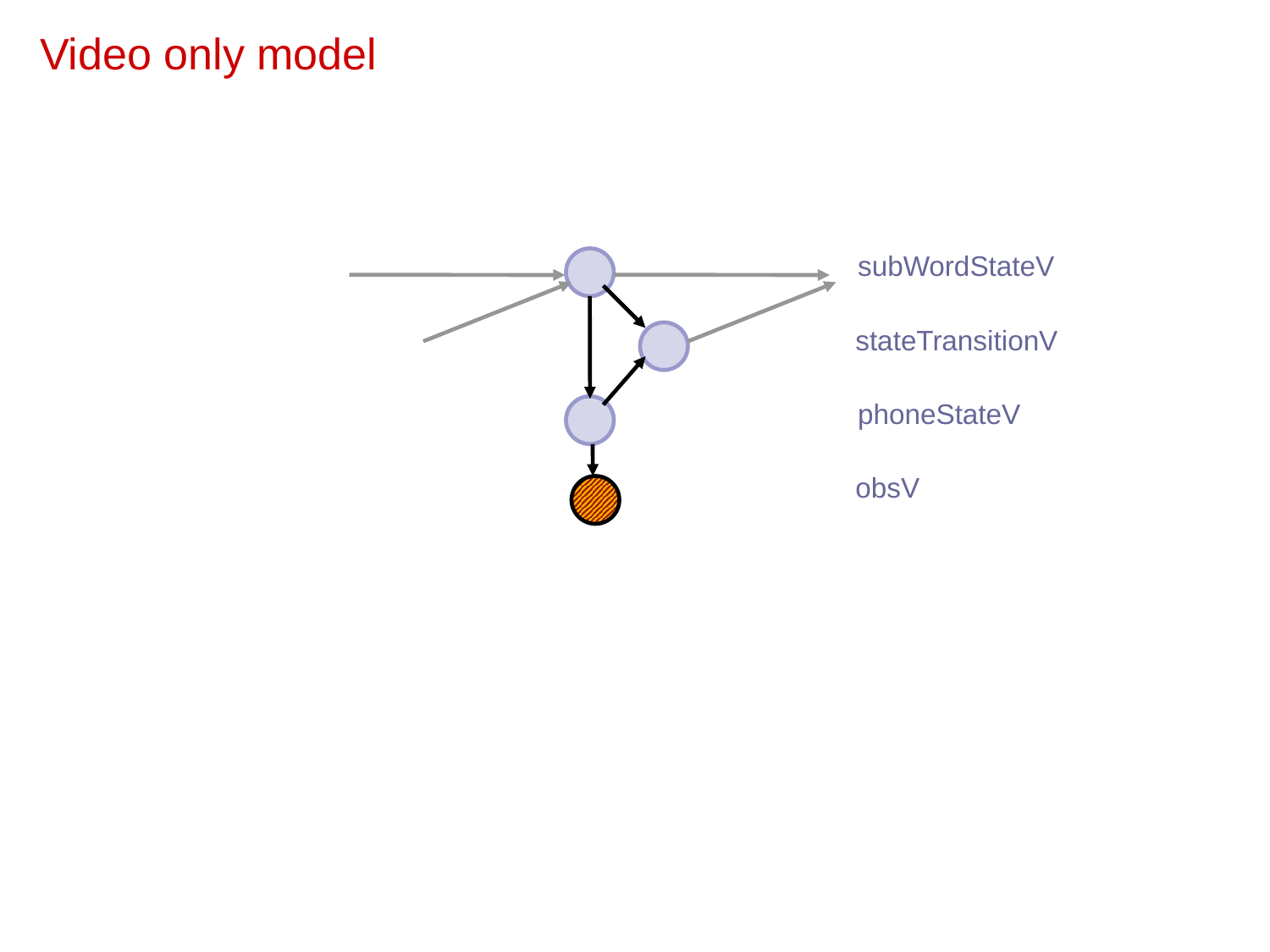

# Video only model

subWordStateV

stateTransitionV

phoneStateV

obsV